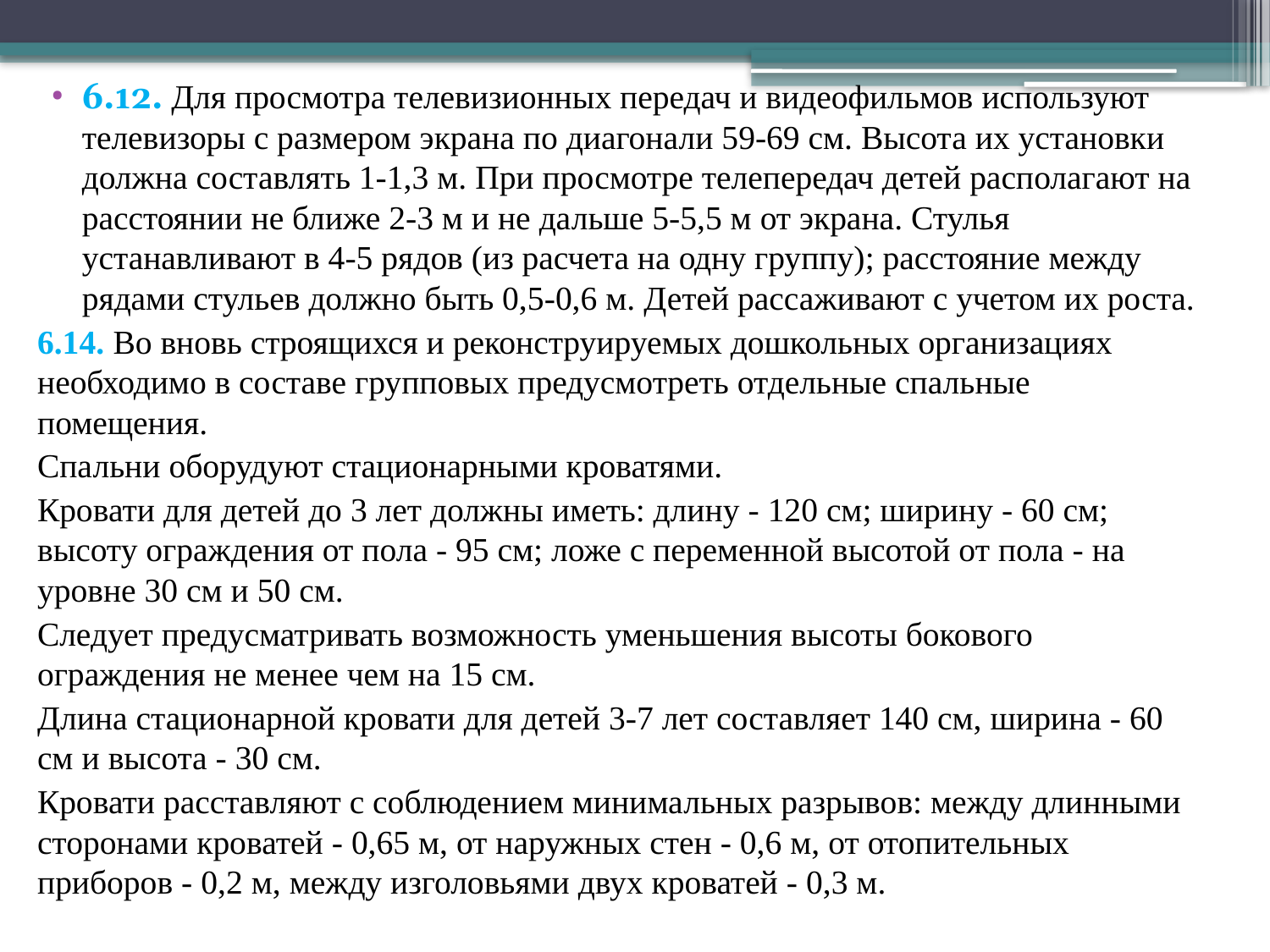

6.12. Для просмотра телевизионных передач и видеофильмов используют телевизоры с размером экрана по диагонали 59-69 см. Высота их установки должна составлять 1-1,3 м. При просмотре телепередач детей располагают на расстоянии не ближе 2-3 м и не дальше 5-5,5 м от экрана. Стулья устанавливают в 4-5 рядов (из расчета на одну группу); расстояние между рядами стульев должно быть 0,5-0,6 м. Детей рассаживают с учетом их роста.
6.14. Во вновь строящихся и реконструируемых дошкольных организациях необходимо в составе групповых предусмотреть отдельные спальные помещения.
Спальни оборудуют стационарными кроватями.
Кровати для детей до 3 лет должны иметь: длину - 120 см; ширину - 60 см; высоту ограждения от пола - 95 см; ложе с переменной высотой от пола - на уровне 30 см и 50 см.
Следует предусматривать возможность уменьшения высоты бокового ограждения не менее чем на 15 см.
Длина стационарной кровати для детей 3-7 лет составляет 140 см, ширина - 60 см и высота - 30 см.
Кровати расставляют с соблюдением минимальных разрывов: между длинными сторонами кроватей - 0,65 м, от наружных стен - 0,6 м, от отопительных приборов - 0,2 м, между изголовьями двух кроватей - 0,3 м.